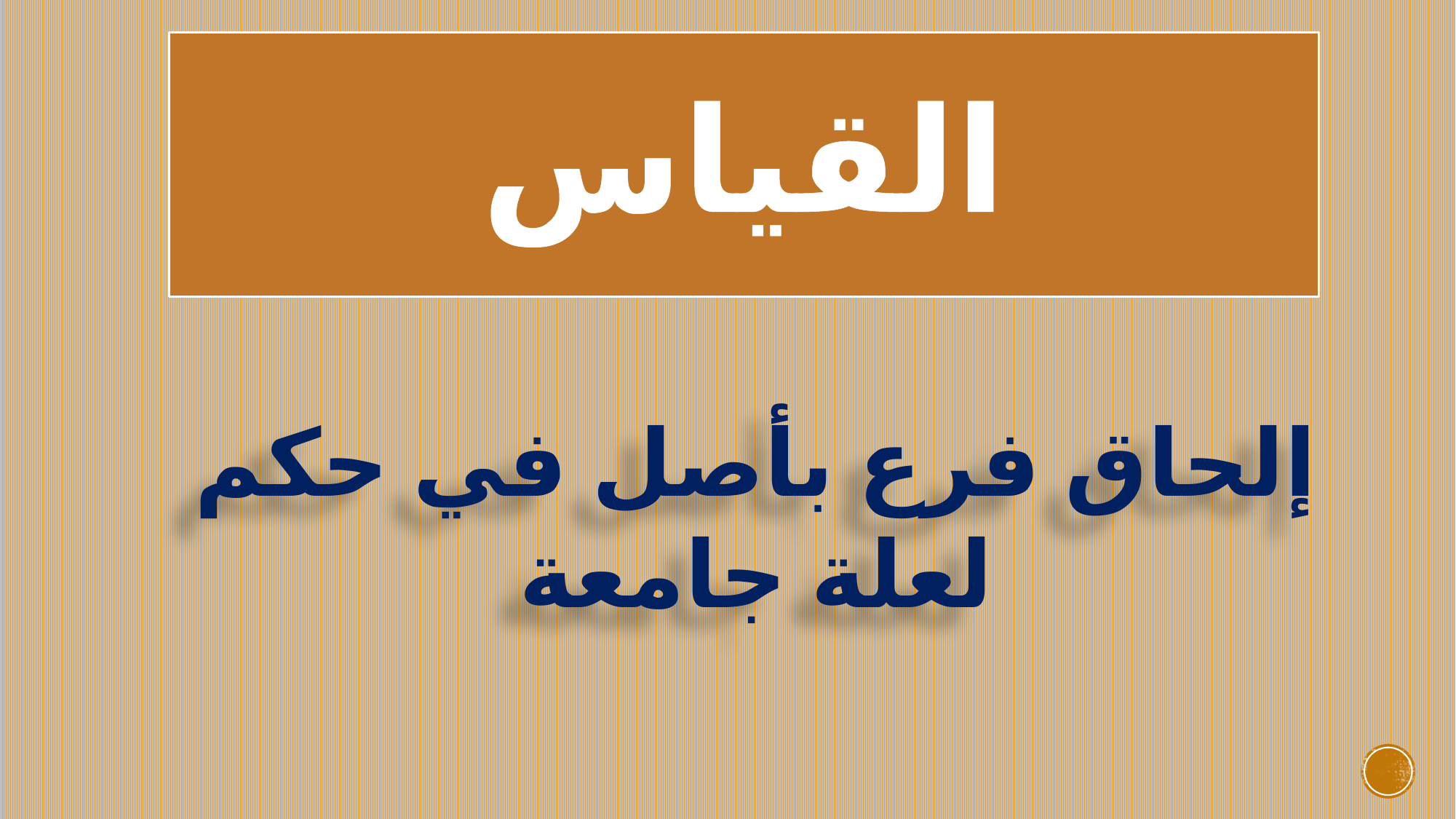

# القياس

إلحاق فرع بأصل في حكم
لعلة جامعة